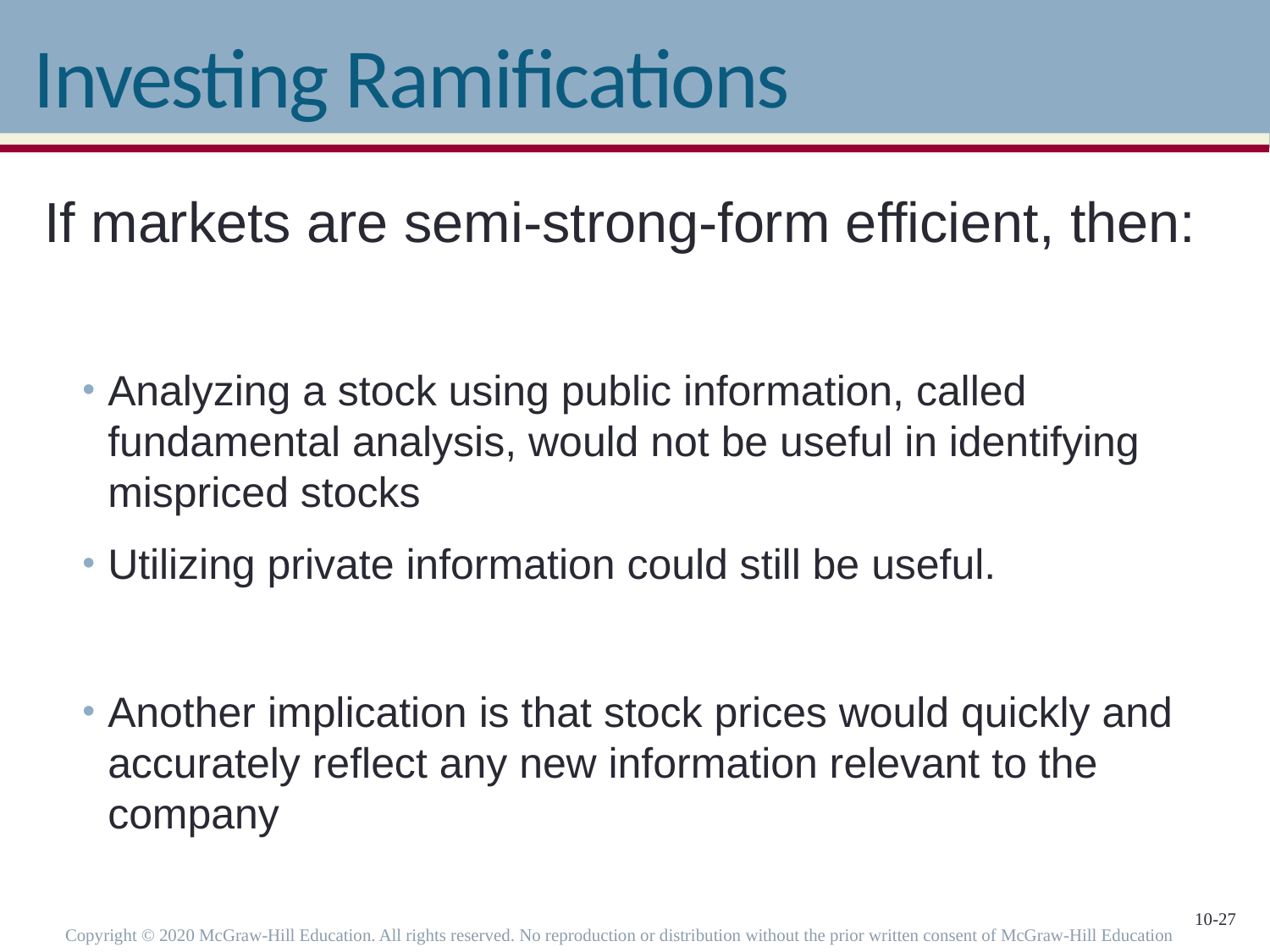

# Investing Ramifications
If markets are semi-strong-form efficient, then:

Analyzing a stock using public information, called fundamental analysis, would not be useful in identifying mispriced stocks
Utilizing private information could still be useful.

Another implication is that stock prices would quickly and accurately reflect any new information relevant to the company
Copyright © 2020 McGraw-Hill Education. All rights reserved. No reproduction or distribution without the prior written consent of McGraw-Hill Education